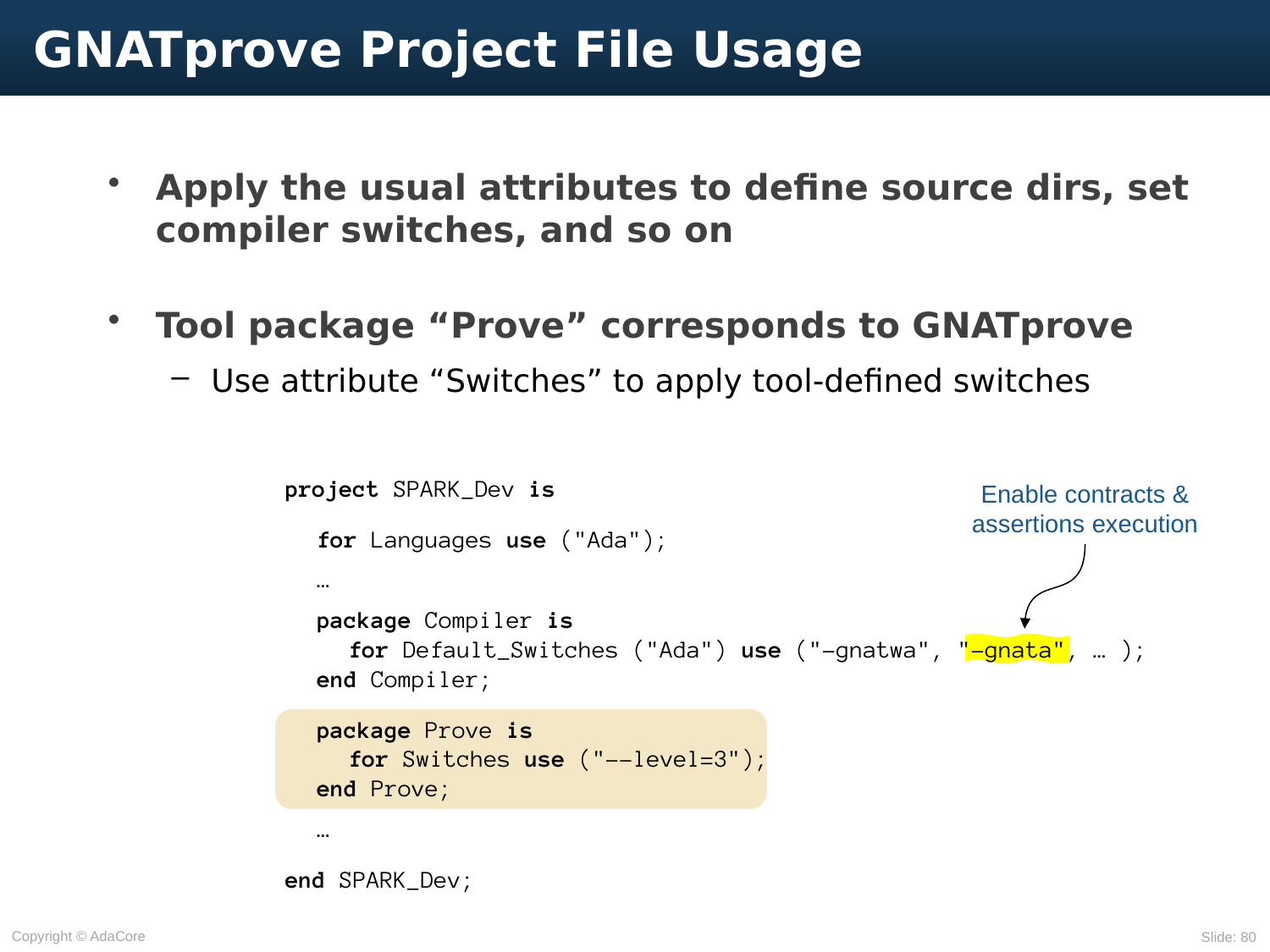

# GNATprove Project File Usage
Apply the usual attributes to define source dirs, set compiler switches, and so on
Tool package “Prove” corresponds to GNATprove
Use attribute “Switches” to apply tool-defined switches
project SPARK_Dev is
	for Languages use ("Ada");
	…
	package Compiler is
		for Default_Switches ("Ada") use ("-gnatwa", "-gnata", … );
	end Compiler;
	package Prove is
		for Switches use ("--level=3");
	end Prove;
	…
end SPARK_Dev;
Enable contracts & assertions execution